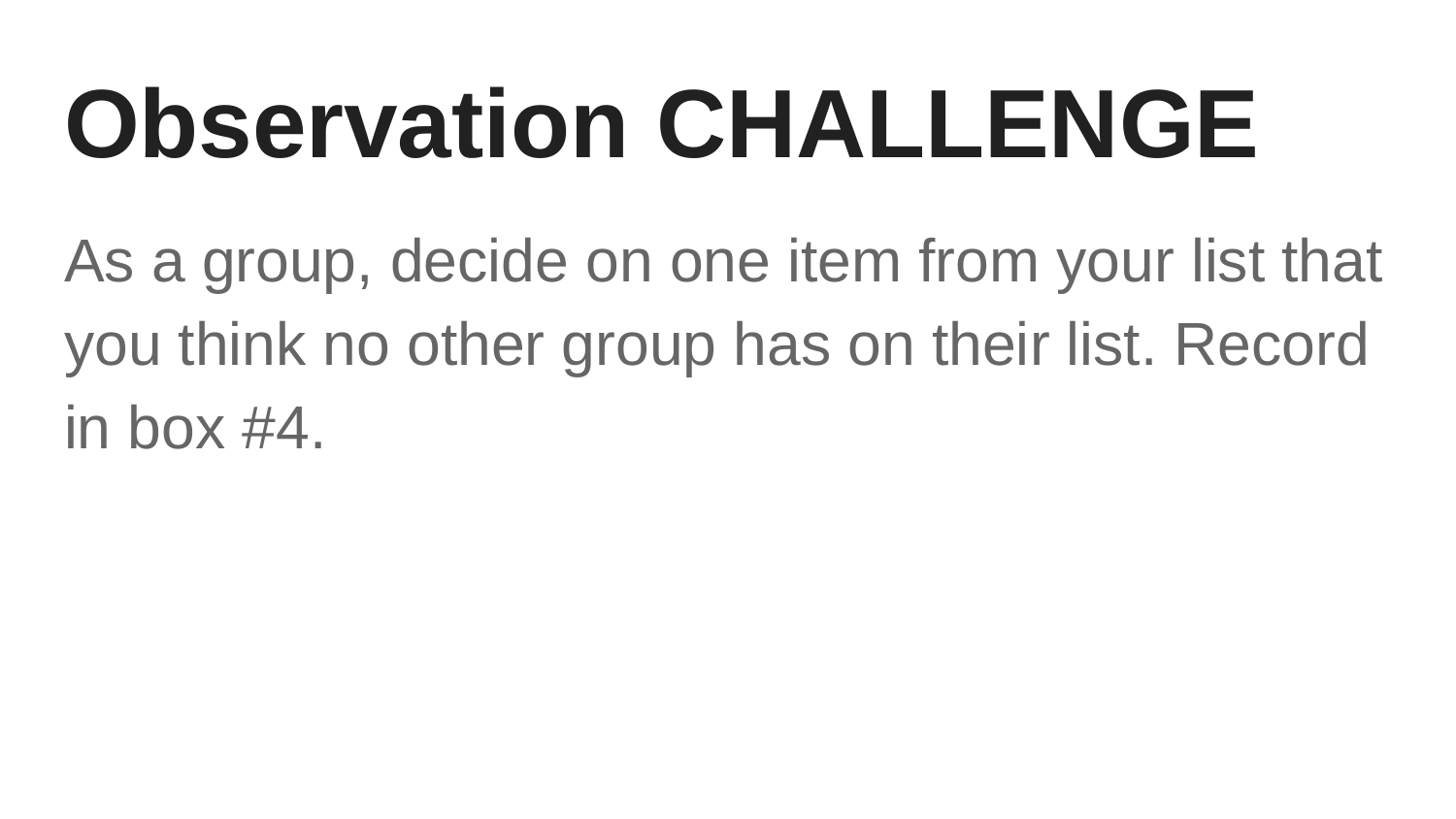

# Observation CHALLENGE
As a group, decide on one item from your list that you think no other group has on their list. Record in box #4.